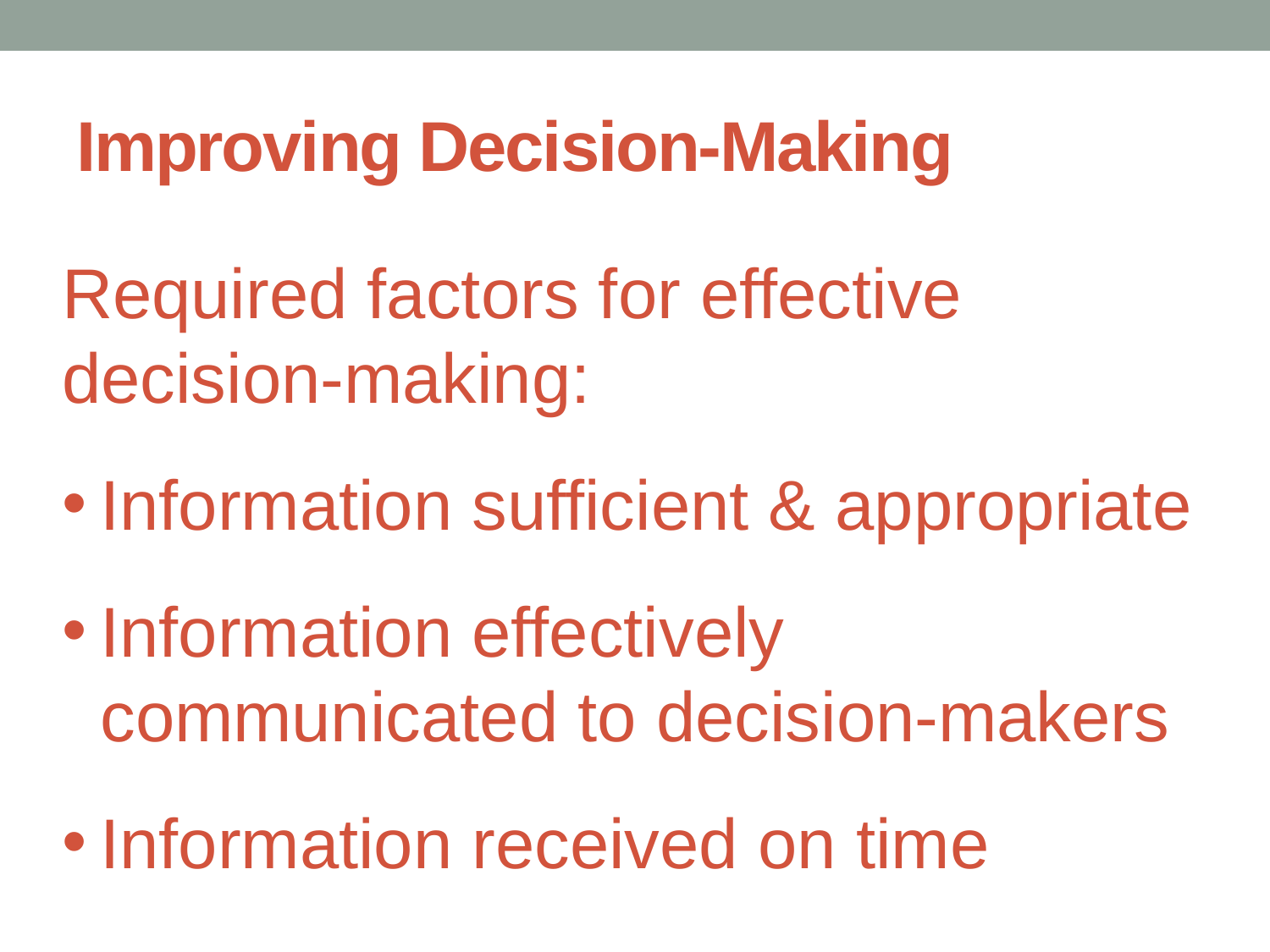

# Improving Decision-Making
Required factors for effective decision-making:
Information sufficient & appropriate
Information effectively communicated to decision-makers
Information received on time